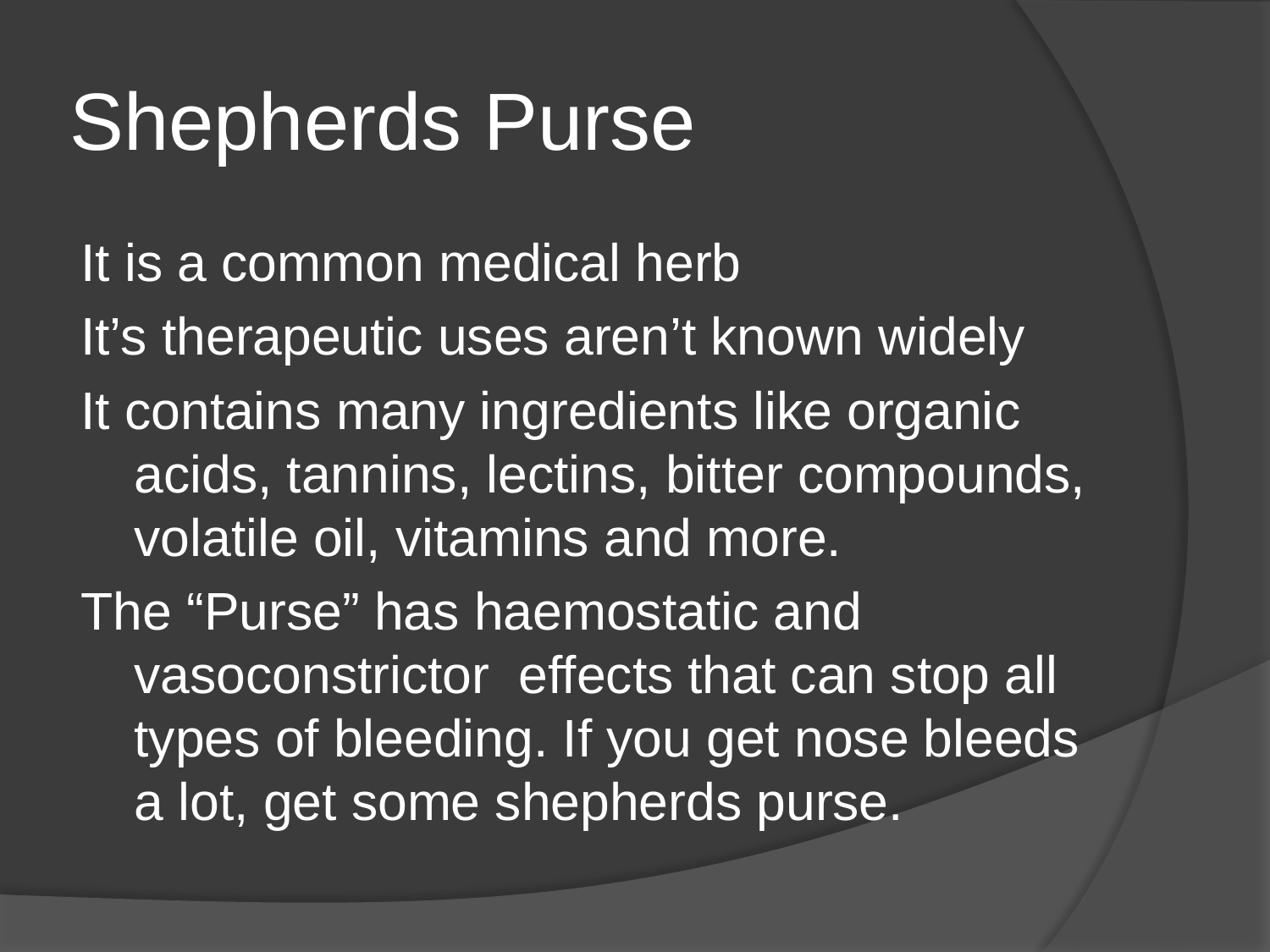

# Shepherds Purse
It is a common medical herb
It’s therapeutic uses aren’t known widely
It contains many ingredients like organic acids, tannins, lectins, bitter compounds, volatile oil, vitamins and more.
The “Purse” has haemostatic and vasoconstrictor  effects that can stop all types of bleeding. If you get nose bleeds a lot, get some shepherds purse.